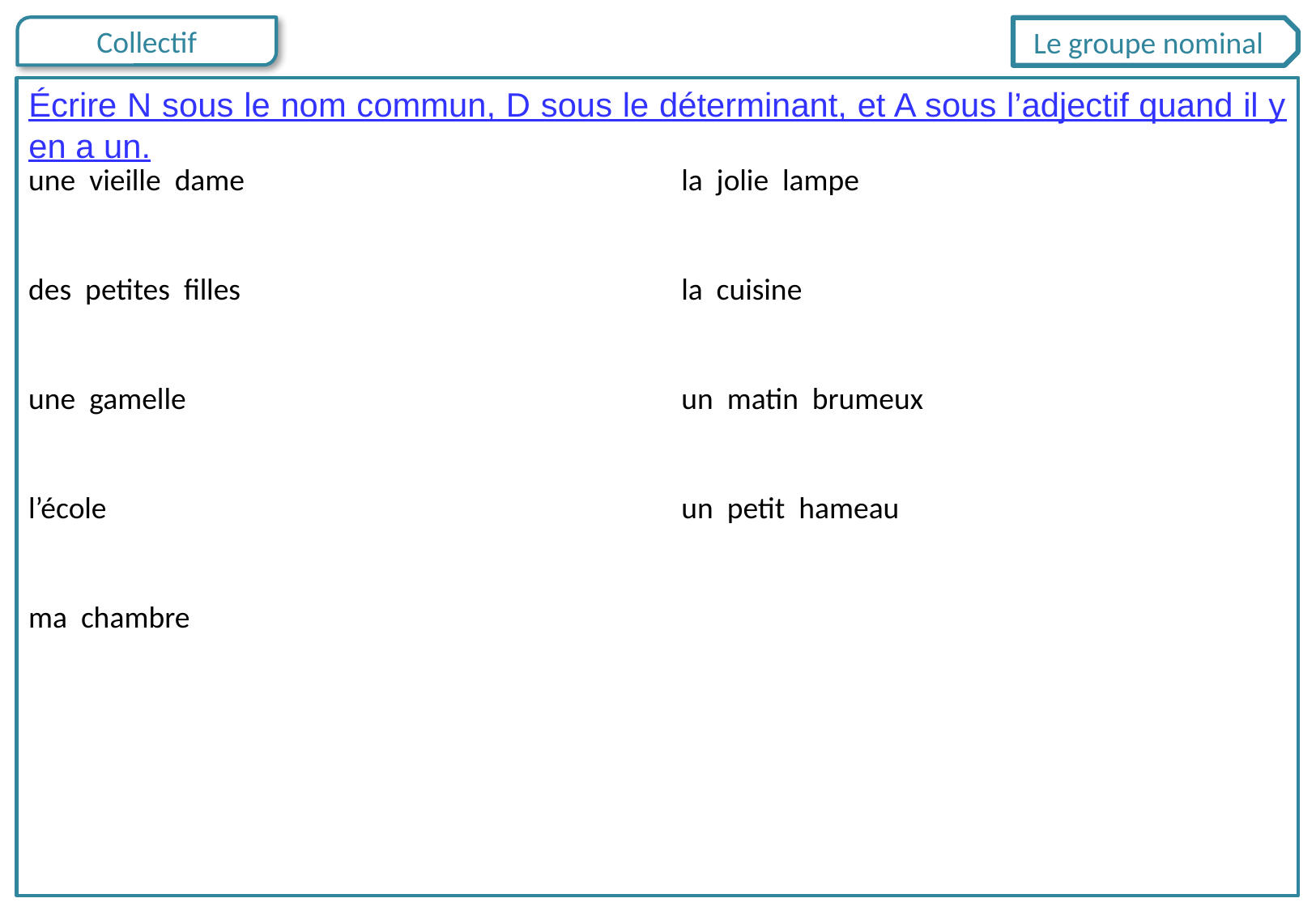

Le groupe nominal
Écrire N sous le nom commun, D sous le déterminant, et A sous l’adjectif quand il y en a un.
une  vieille  dame
des  petites  filles
une  gamelle
l’école
ma  chambre
la  jolie  lampe
la  cuisine
un  matin  brumeux
un  petit  hameau